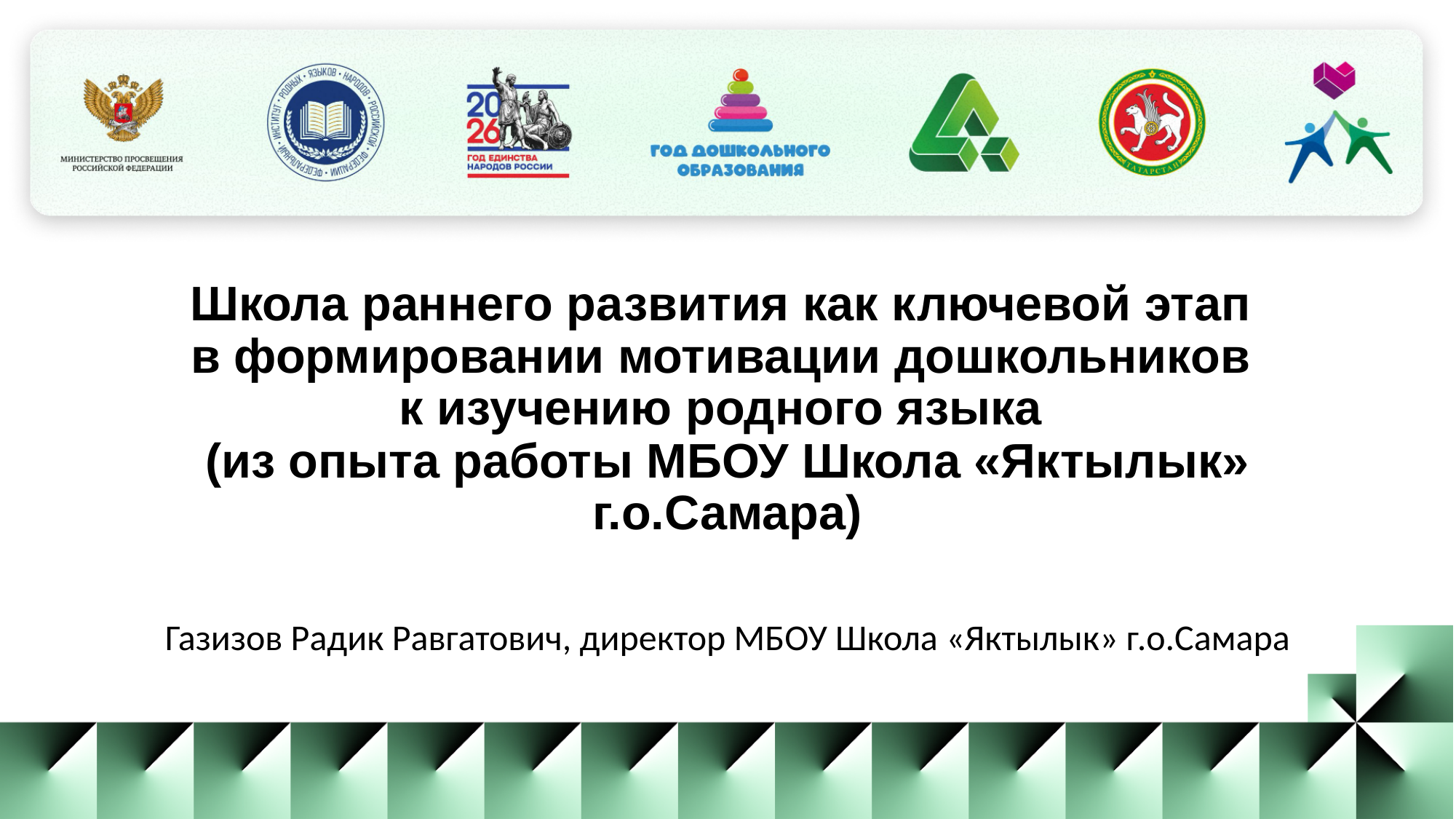

Школа раннего развития как ключевой этап
в формировании мотивации дошкольников
к изучению родного языка
(из опыта работы МБОУ Школа «Яктылык» г.о.Самара)
Газизов Радик Равгатович, директор МБОУ Школа «Яктылык» г.о.Самара